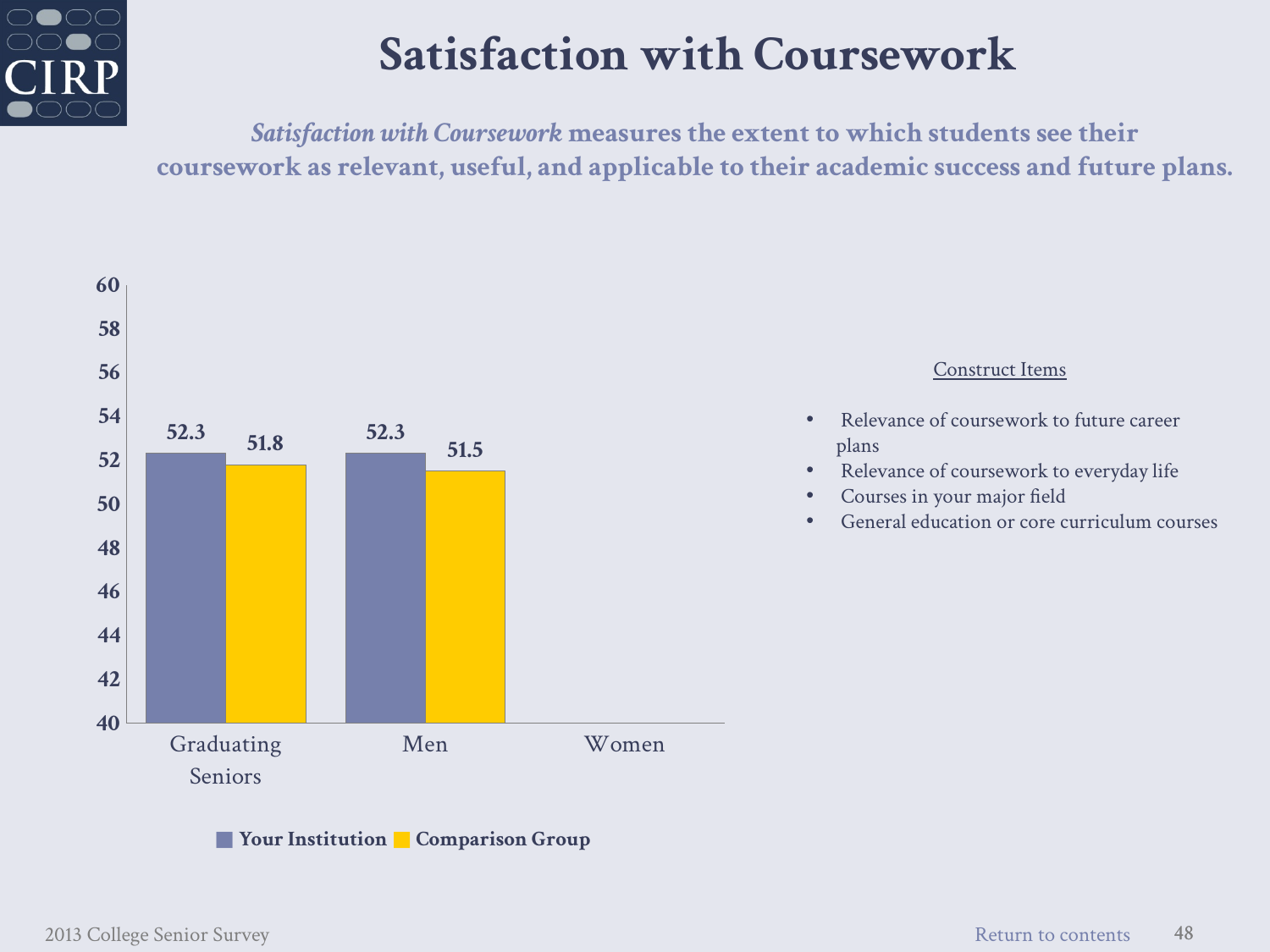

Satisfaction with Coursework
Satisfaction with Coursework measures the extent to which students see their
coursework as relevant, useful, and applicable to their academic success and future plans.

### Chart

| Category | Institution | Comparison |
|---|---|---|
| Graduating Seniors | 52.32 | 51.8 |
| Men | 52.32 | 51.51 |
| Women | 0.0 | 0.0 |
	Construct Items

 Relevance of coursework to future career plans
 Relevance of coursework to everyday life
 Courses in your major field
 General education or core curriculum courses
■ Your Institution ■ Comparison Group
2013 College Senior Survey
48
48